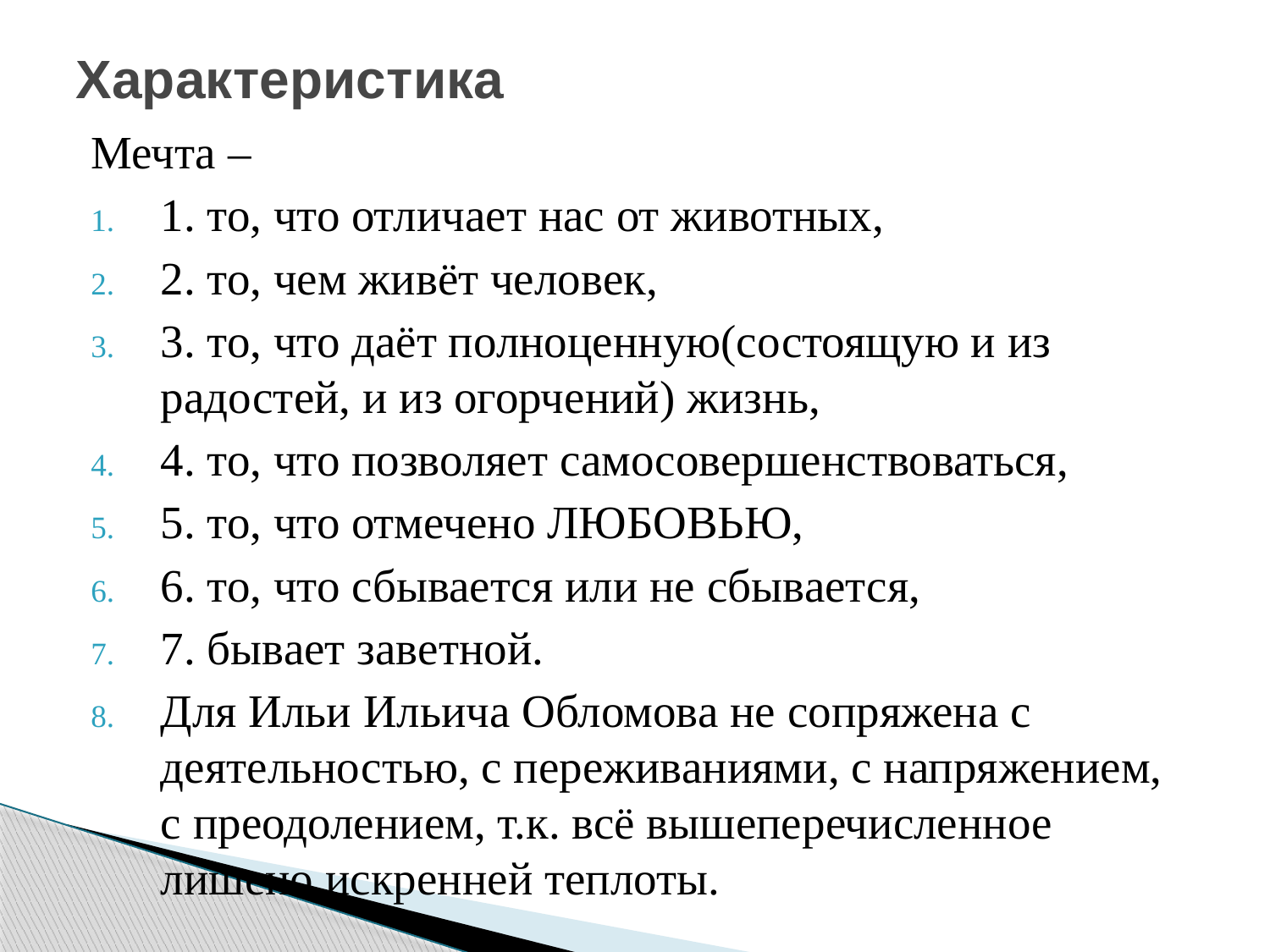

# Характеристика
Мечта –
1. то, что отличает нас от животных,
2. то, чем живёт человек,
3. то, что даёт полноценную(состоящую и из радостей, и из огорчений) жизнь,
4. то, что позволяет самосовершенствоваться,
5. то, что отмечено ЛЮБОВЬЮ,
6. то, что сбывается или не сбывается,
7. бывает заветной.
Для Ильи Ильича Обломова не сопряжена с деятельностью, с переживаниями, с напряжением, с преодолением, т.к. всё вышеперечисленное лишено искренней теплоты.